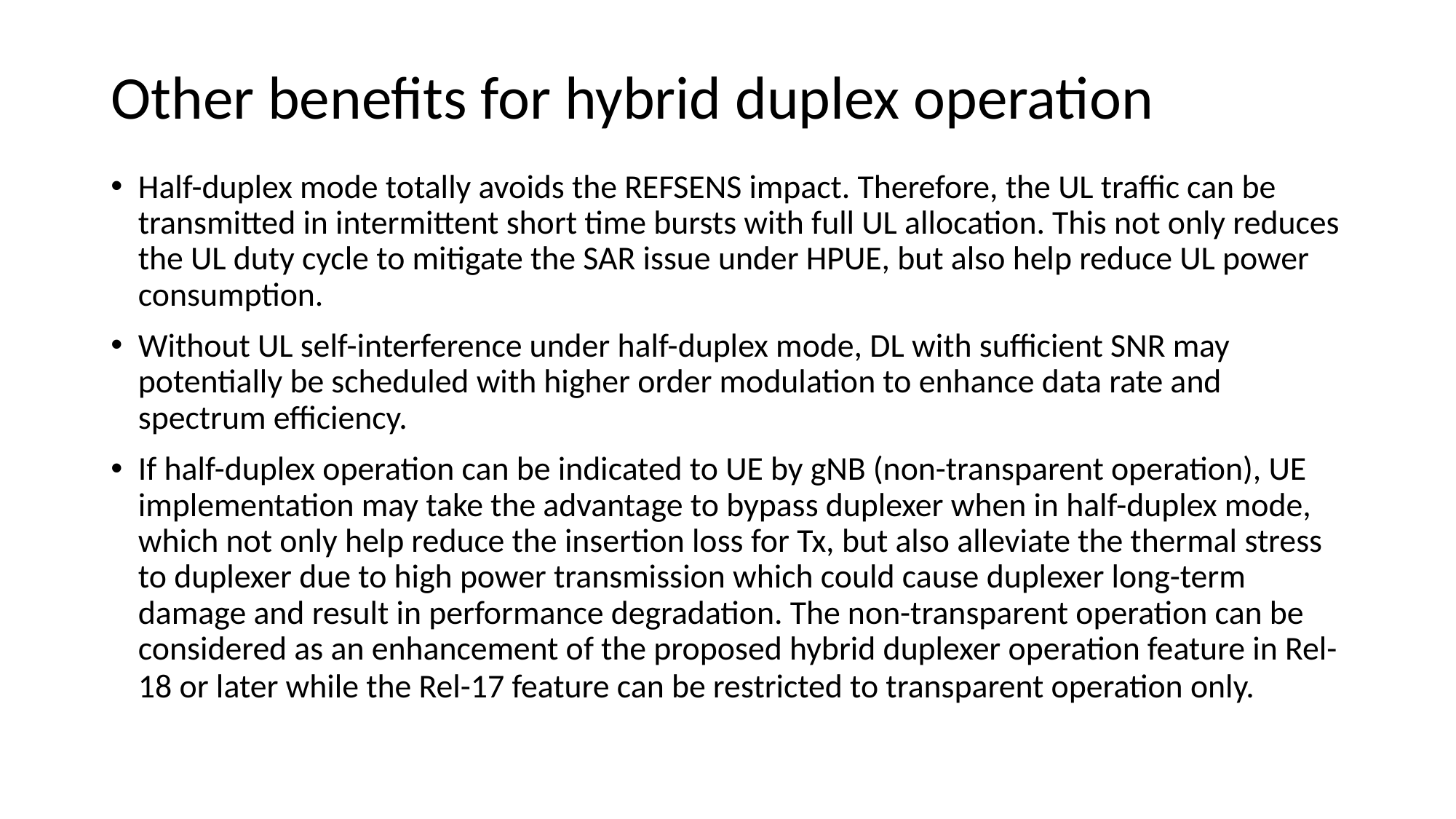

# Other benefits for hybrid duplex operation
Half-duplex mode totally avoids the REFSENS impact. Therefore, the UL traffic can be transmitted in intermittent short time bursts with full UL allocation. This not only reduces the UL duty cycle to mitigate the SAR issue under HPUE, but also help reduce UL power consumption.
Without UL self-interference under half-duplex mode, DL with sufficient SNR may potentially be scheduled with higher order modulation to enhance data rate and spectrum efficiency.
If half-duplex operation can be indicated to UE by gNB (non-transparent operation), UE implementation may take the advantage to bypass duplexer when in half-duplex mode, which not only help reduce the insertion loss for Tx, but also alleviate the thermal stress to duplexer due to high power transmission which could cause duplexer long-term damage and result in performance degradation. The non-transparent operation can be considered as an enhancement of the proposed hybrid duplexer operation feature in Rel-18 or later while the Rel-17 feature can be restricted to transparent operation only.